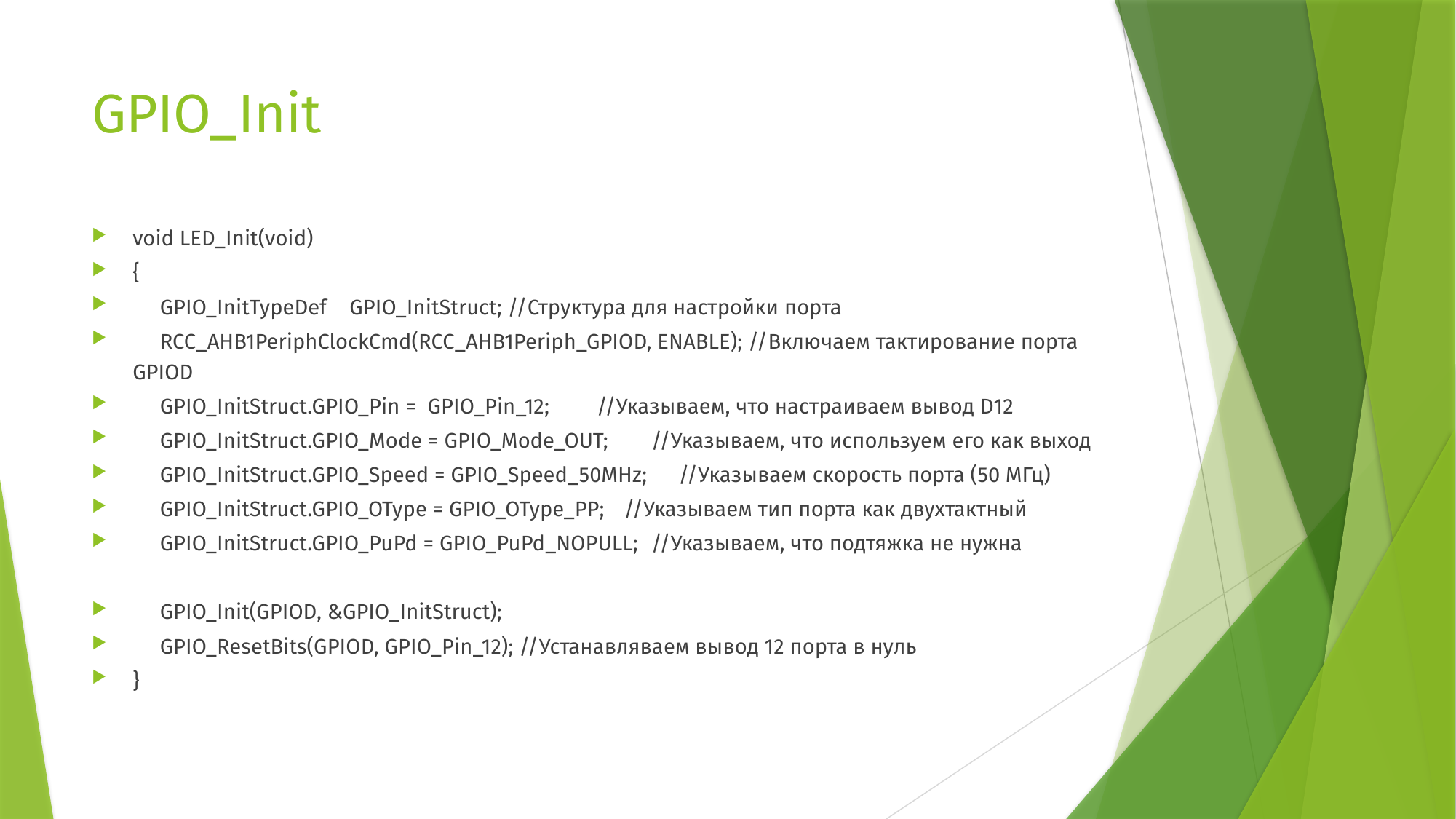

# GPIO_Init
void LED_Init(void)
{
	GPIO_InitTypeDef    GPIO_InitStruct; //Структура для настройки порта
	RCC_AHB1PeriphClockCmd(RCC_AHB1Periph_GPIOD, ENABLE); //Включаем тактирование порта GPIOD
	GPIO_InitStruct.GPIO_Pin =  GPIO_Pin_12; 		//Указываем, что настраиваем вывод D12
	GPIO_InitStruct.GPIO_Mode = GPIO_Mode_OUT; 		//Указываем, что используем его как выход
	GPIO_InitStruct.GPIO_Speed = GPIO_Speed_50MHz; 	//Указываем скорость порта (50 МГц)
	GPIO_InitStruct.GPIO_OType = GPIO_OType_PP; 	//Указываем тип порта как двухтактный
	GPIO_InitStruct.GPIO_PuPd = GPIO_PuPd_NOPULL; 	//Указываем, что подтяжка не нужна

	GPIO_Init(GPIOD, &GPIO_InitStruct);
	GPIO_ResetBits(GPIOD, GPIO_Pin_12); //Устанавляваем вывод 12 порта в нуль
}